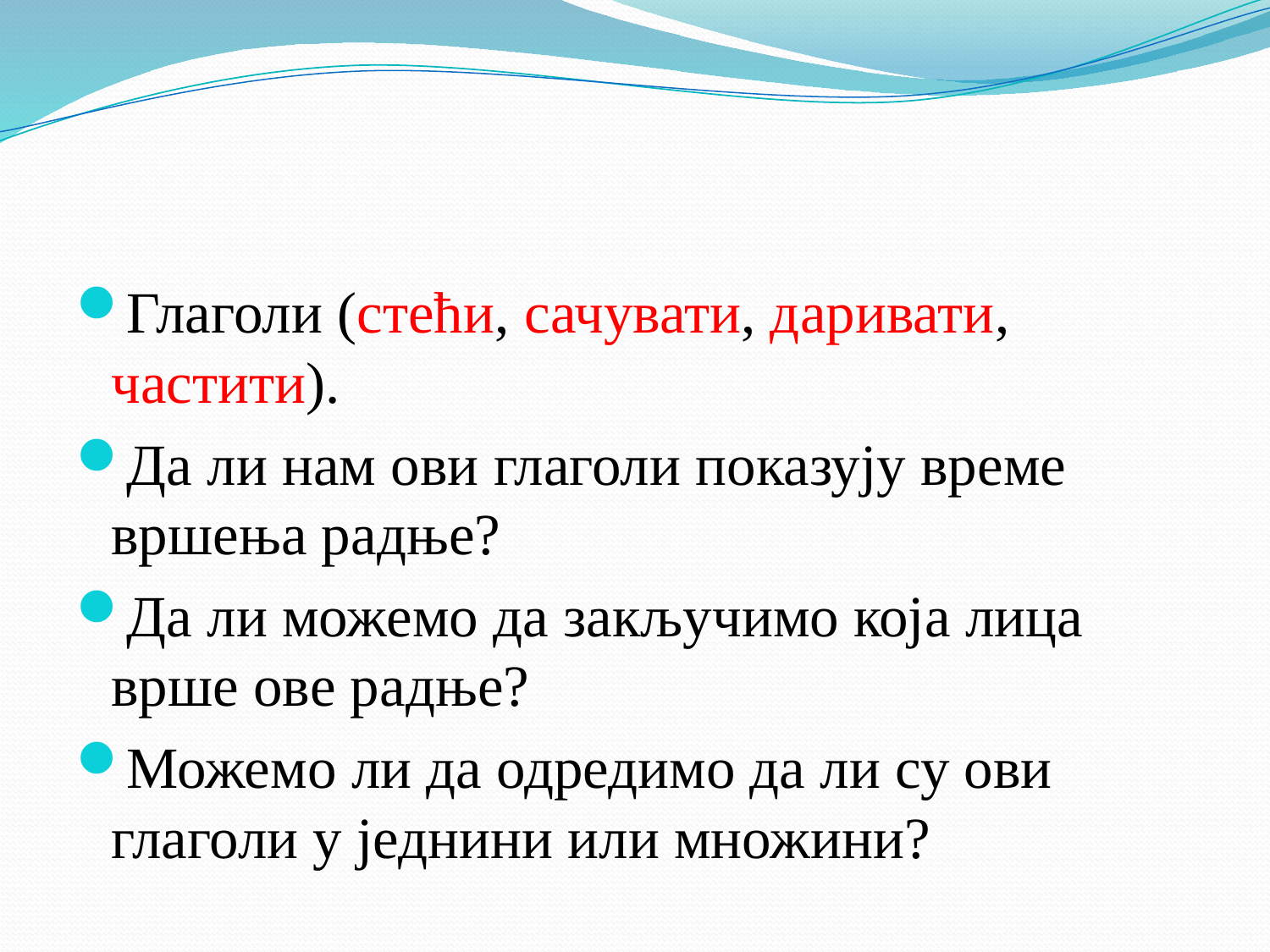

#
Глаголи (стећи, сачувати, даривати, частити).
Да ли нам ови глаголи показују време вршења радње?
Да ли можемо да закључимо која лица врше ове радње?
Можемо ли да одредимо да ли су ови глаголи у једнини или множини?